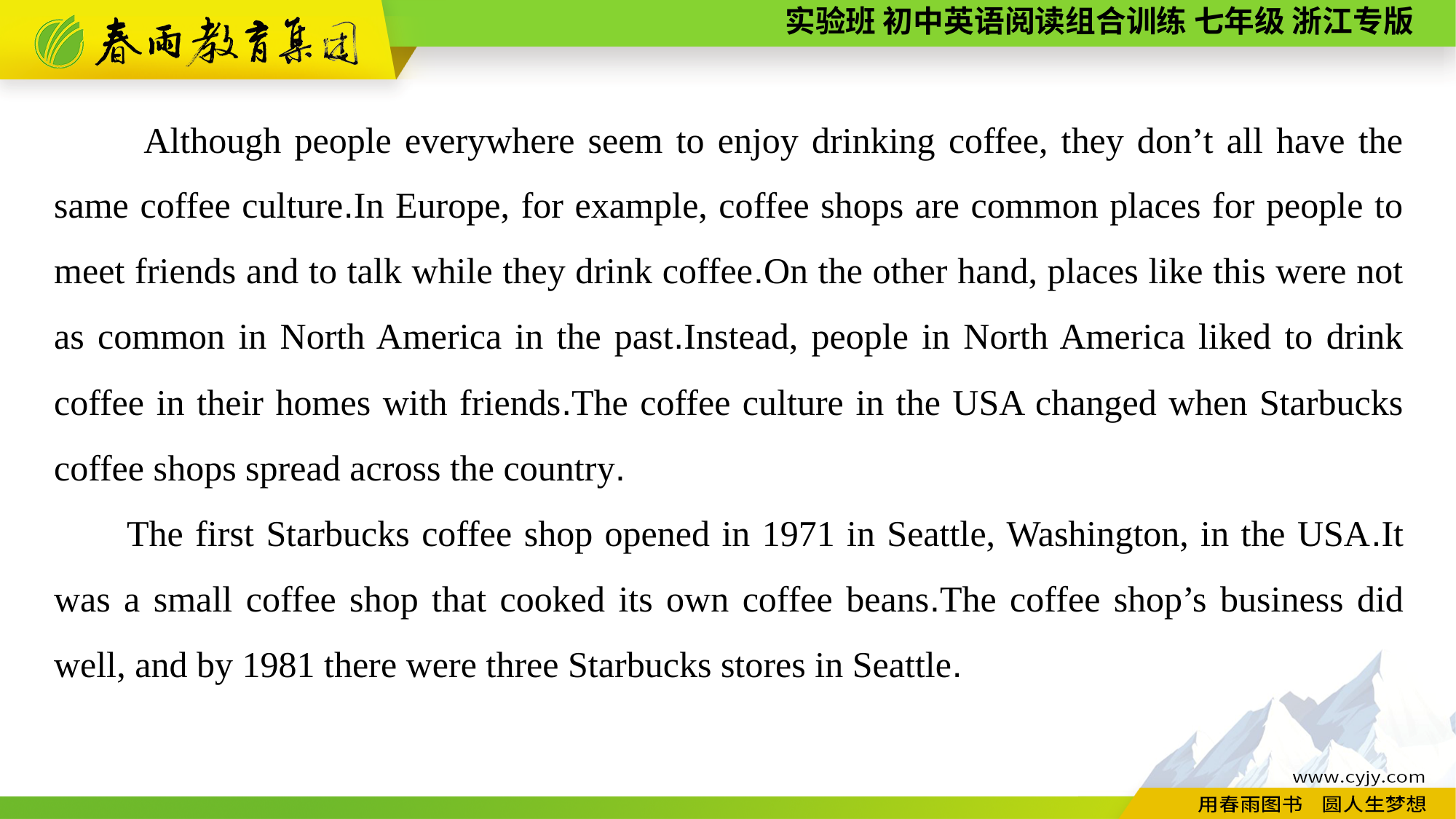

Although people everywhere seem to enjoy drinking coffee, they don’t all have the same coffee culture.In Europe, for example, coffee shops are common places for people to meet friends and to talk while they drink coffee.On the other hand, places like this were not as common in North America in the past.Instead, people in North America liked to drink coffee in their homes with friends.The coffee culture in the USA changed when Starbucks coffee shops spread across the country.
The first Starbucks coffee shop opened in 1971 in Seattle, Washington, in the USA.It was a small coffee shop that cooked its own coffee beans.The coffee shop’s business did well, and by 1981 there were three Starbucks stores in Seattle.